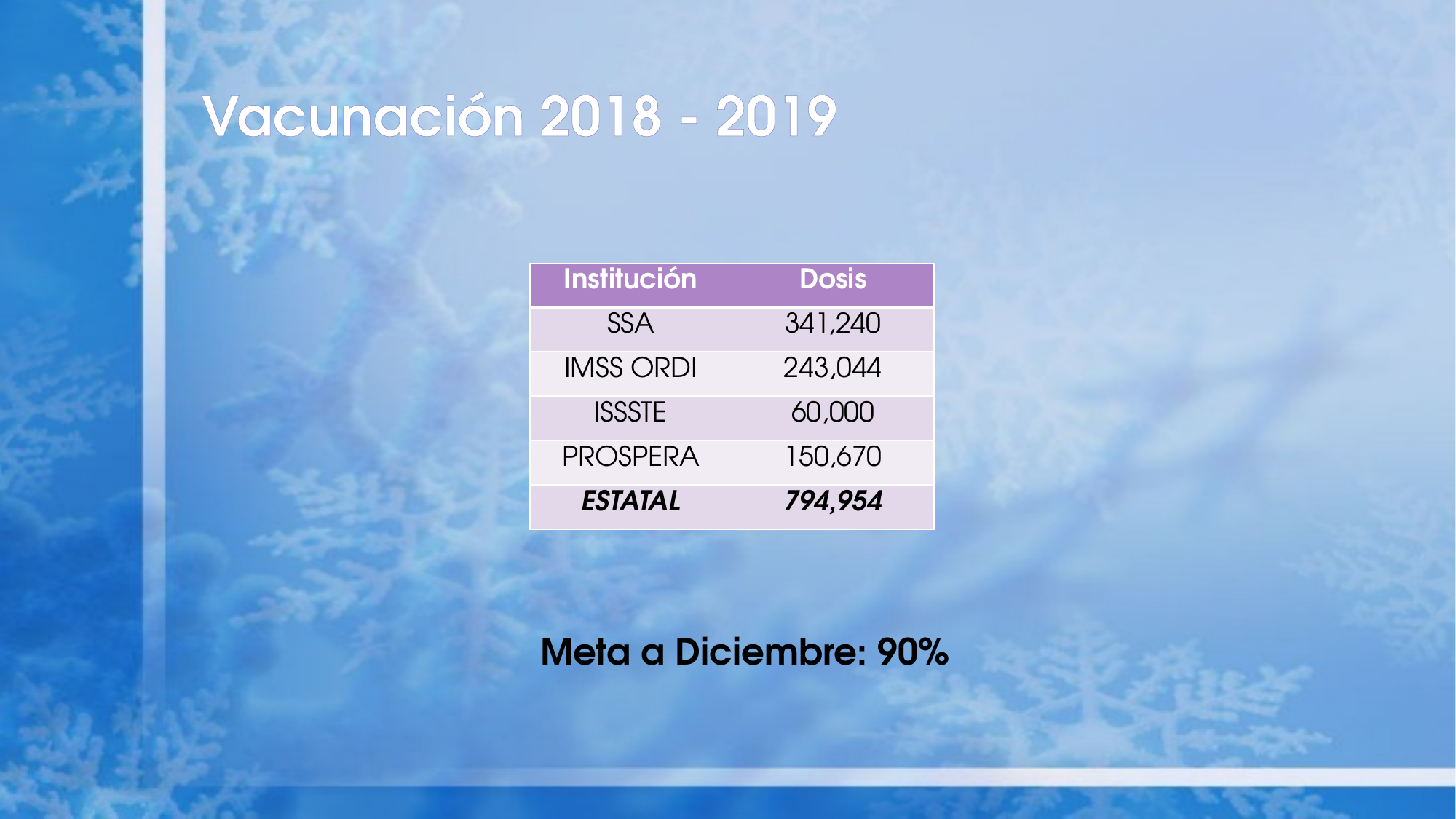

# Vacunación 2018 - 2019
| Institución | Dosis |
| --- | --- |
| SSA | 341,240 |
| IMSS ORDI | 243,044 |
| ISSSTE | 60,000 |
| PROSPERA | 150,670 |
| ESTATAL | 794,954 |
Meta a Diciembre: 90%